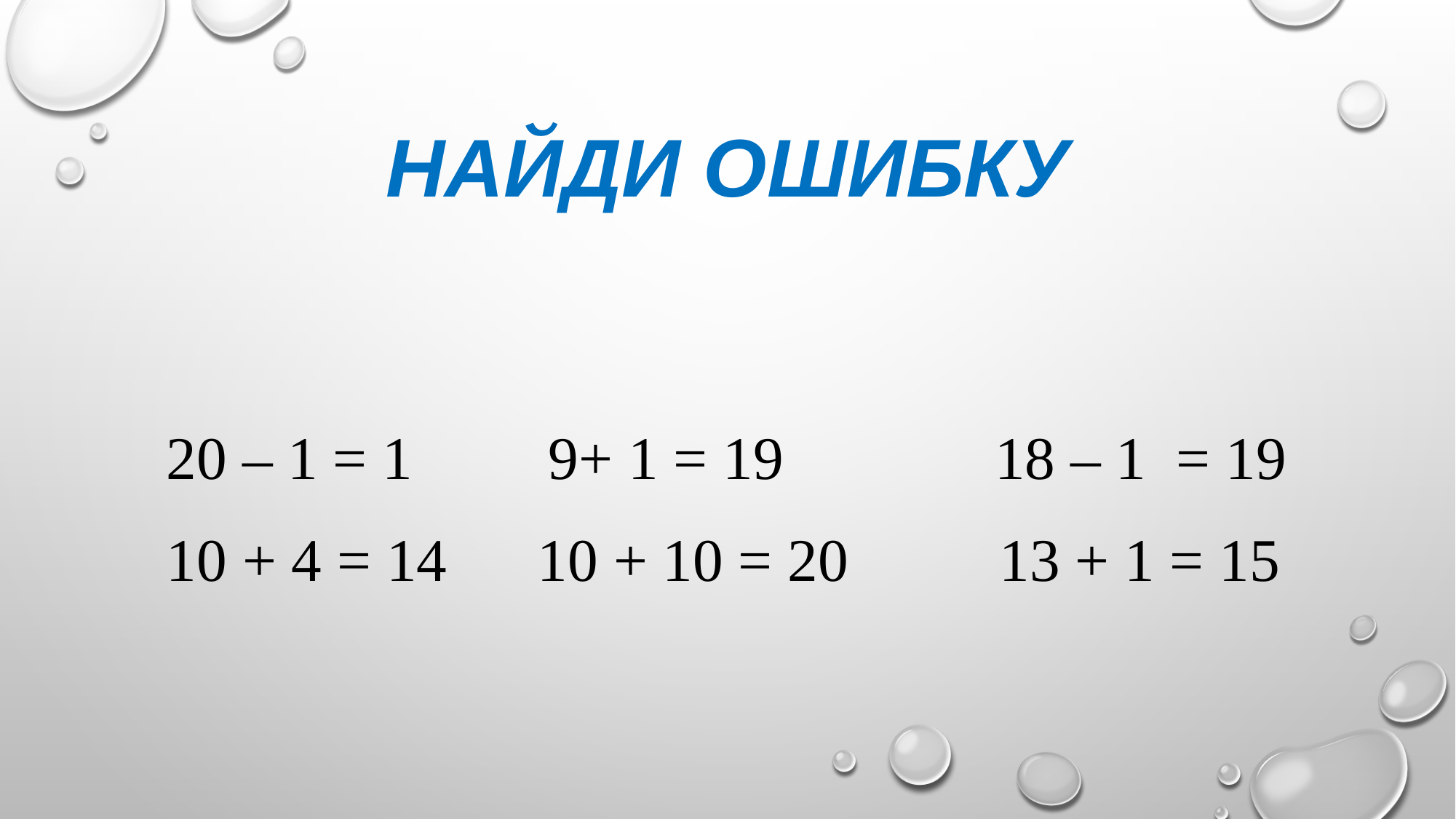

# Найди ошибку
20 – 1 = 1         9+ 1 = 19              18 – 1  = 19
10 + 4 = 14      10 + 10 = 20          13 + 1 = 15